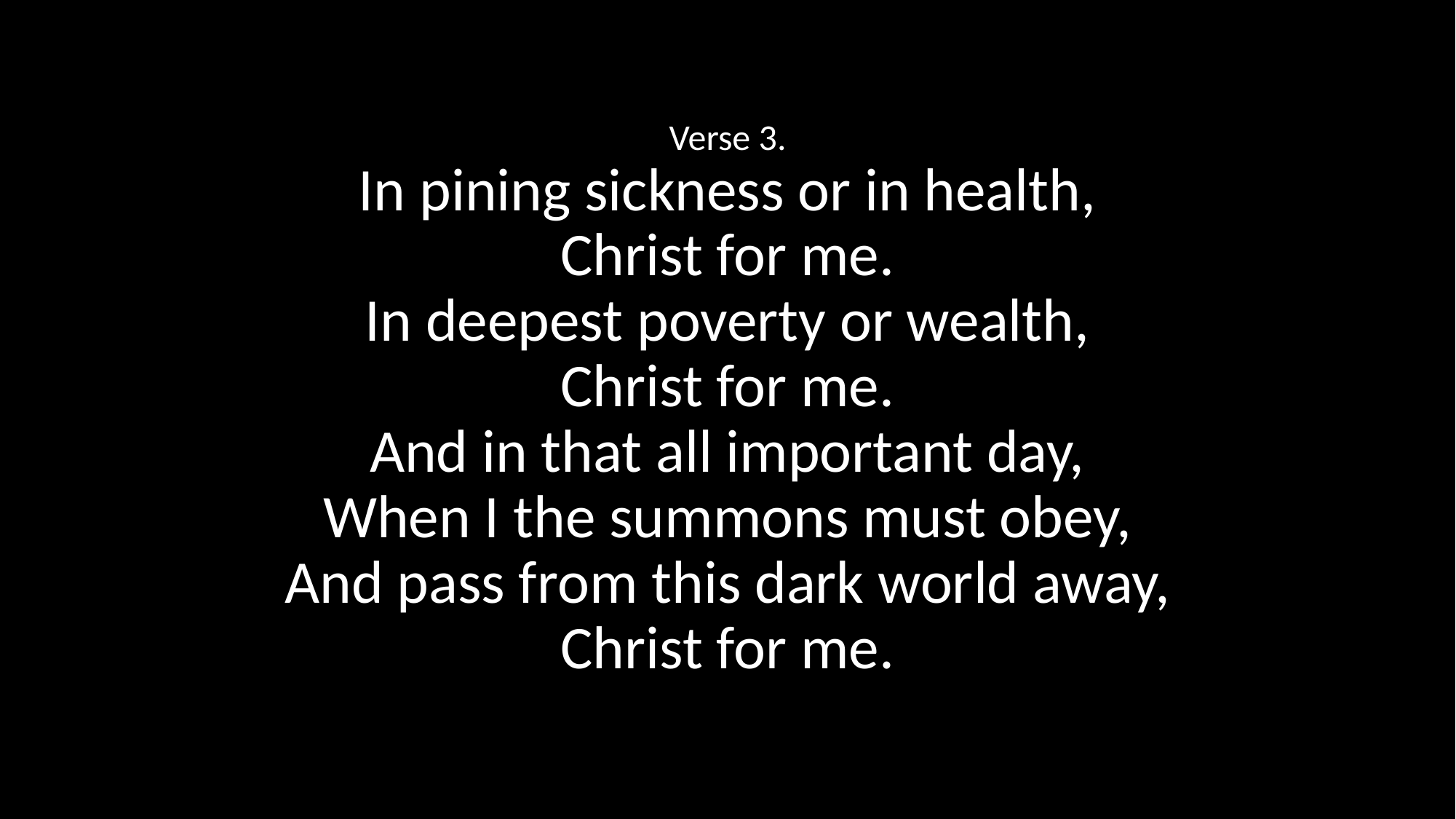

Verse 3.
In pining sickness or in health,
Christ for me.
In deepest poverty or wealth,
Christ for me.
And in that all important day,
When I the summons must obey,
And pass from this dark world away,
Christ for me.